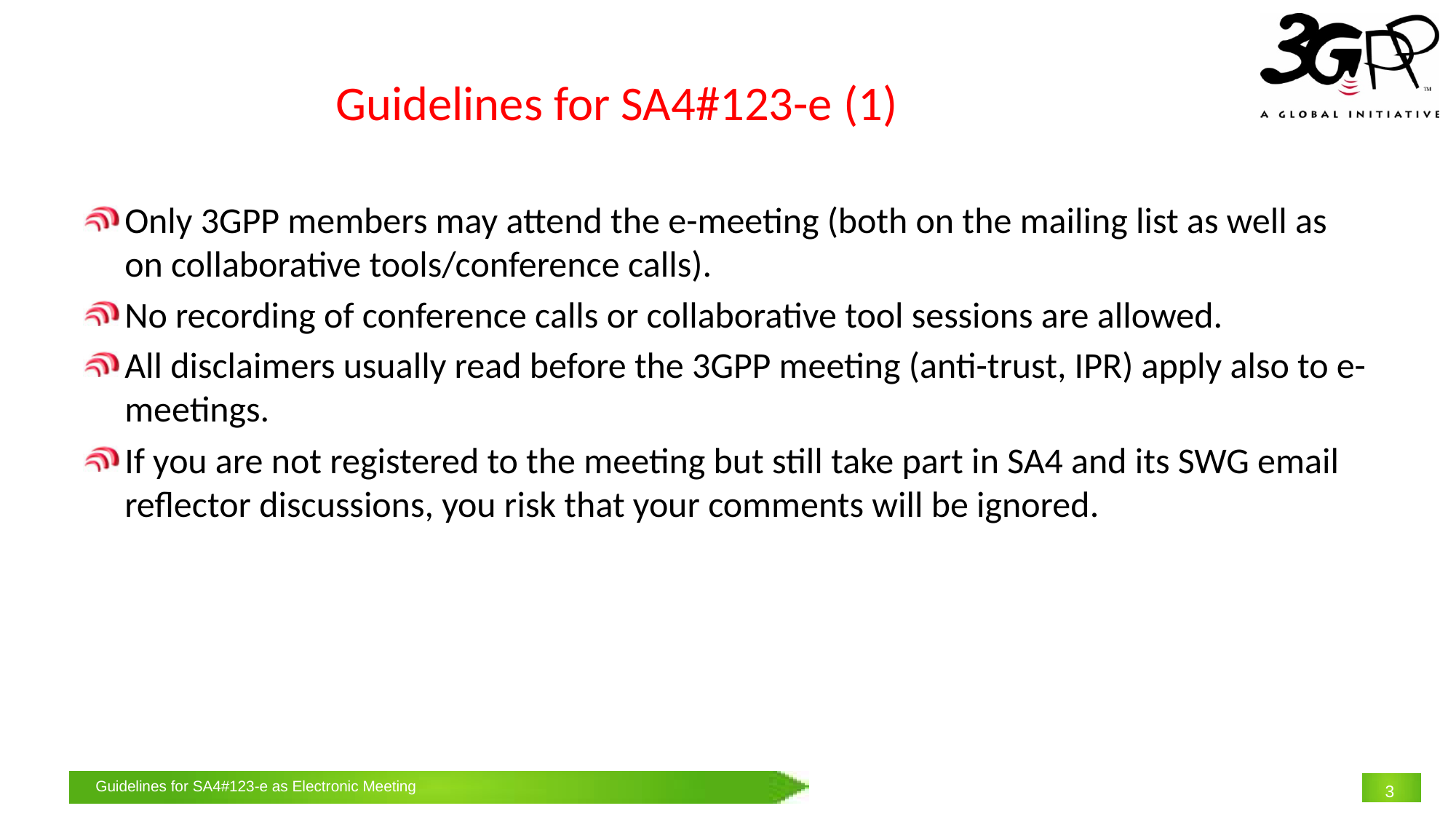

# Guidelines for SA4#123-e (1)
Only 3GPP members may attend the e-meeting (both on the mailing list as well as on collaborative tools/conference calls).
No recording of conference calls or collaborative tool sessions are allowed.
All disclaimers usually read before the 3GPP meeting (anti-trust, IPR) apply also to e-meetings.
If you are not registered to the meeting but still take part in SA4 and its SWG email reflector discussions, you risk that your comments will be ignored.

3